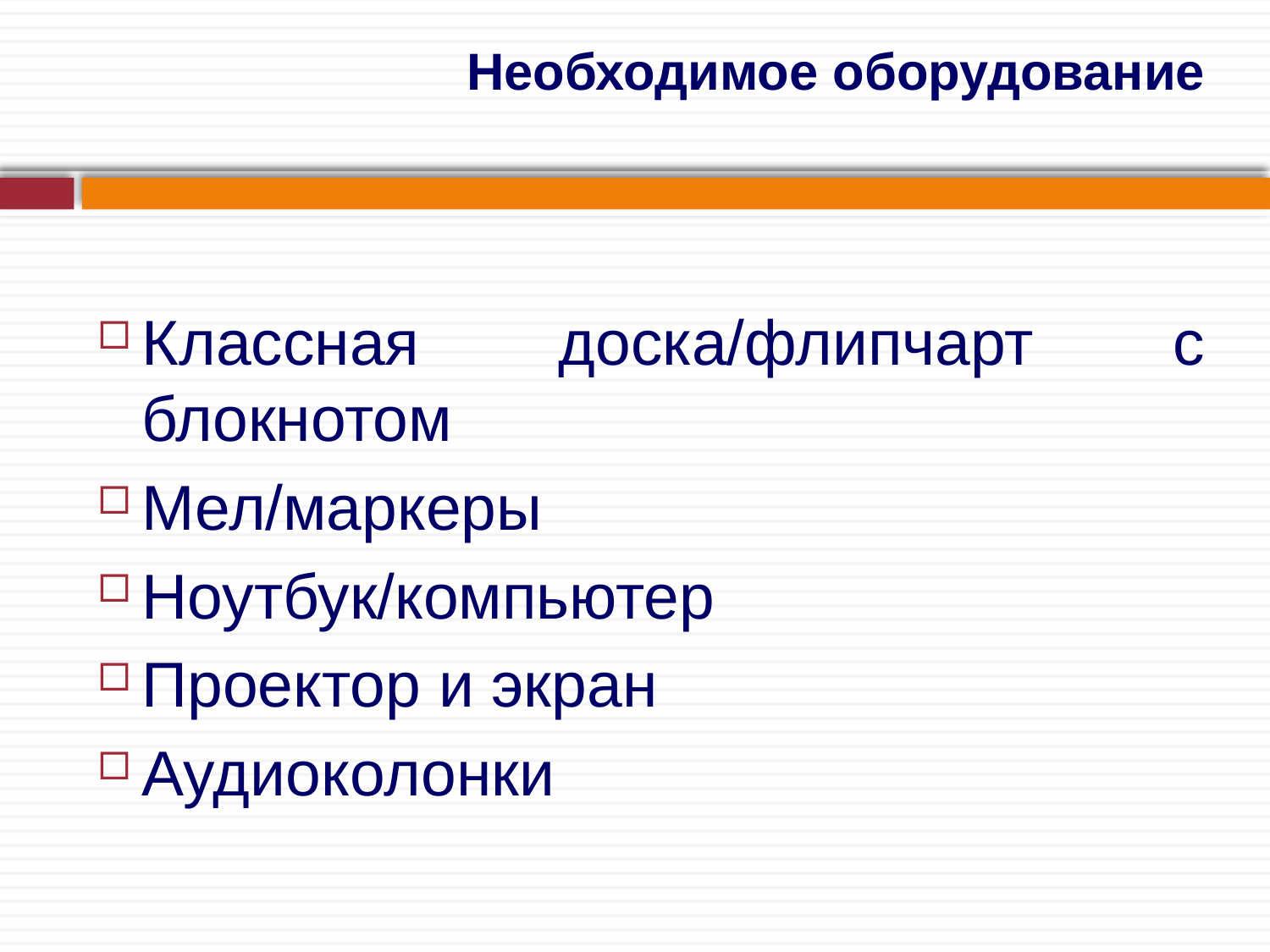

# Необходимое оборудование

Классная доска/флипчарт с блокнотом
Мел/маркеры
Ноутбук/компьютер
Проектор и экран
Аудиоколонки